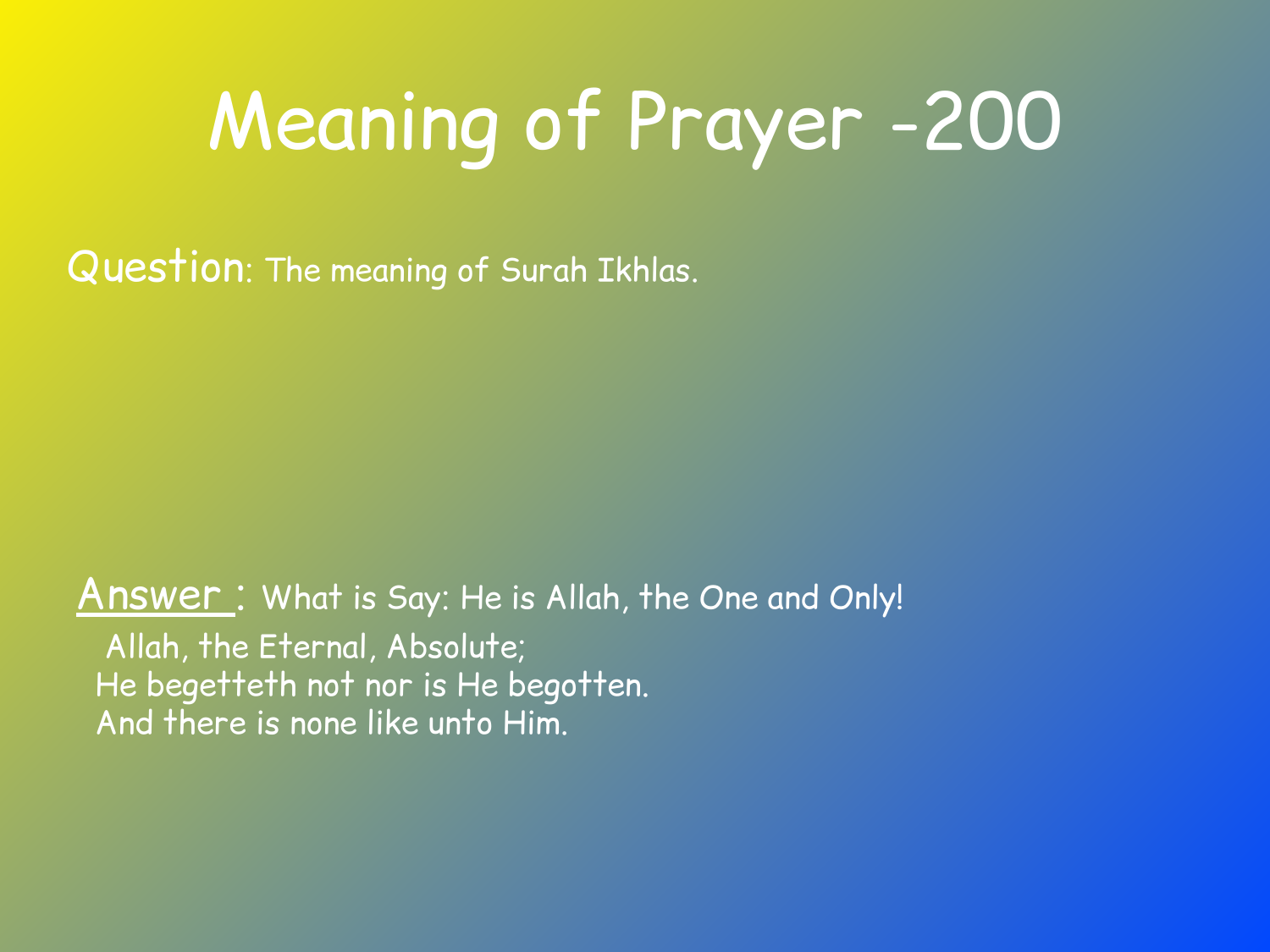

# Meaning of Prayer -200
Question: The meaning of Surah Ikhlas.

Answer : What is Say: He is Allah, the One and Only!
   Allah, the Eternal, Absolute;
  He begetteth not nor is He begotten.
  And there is none like unto Him.